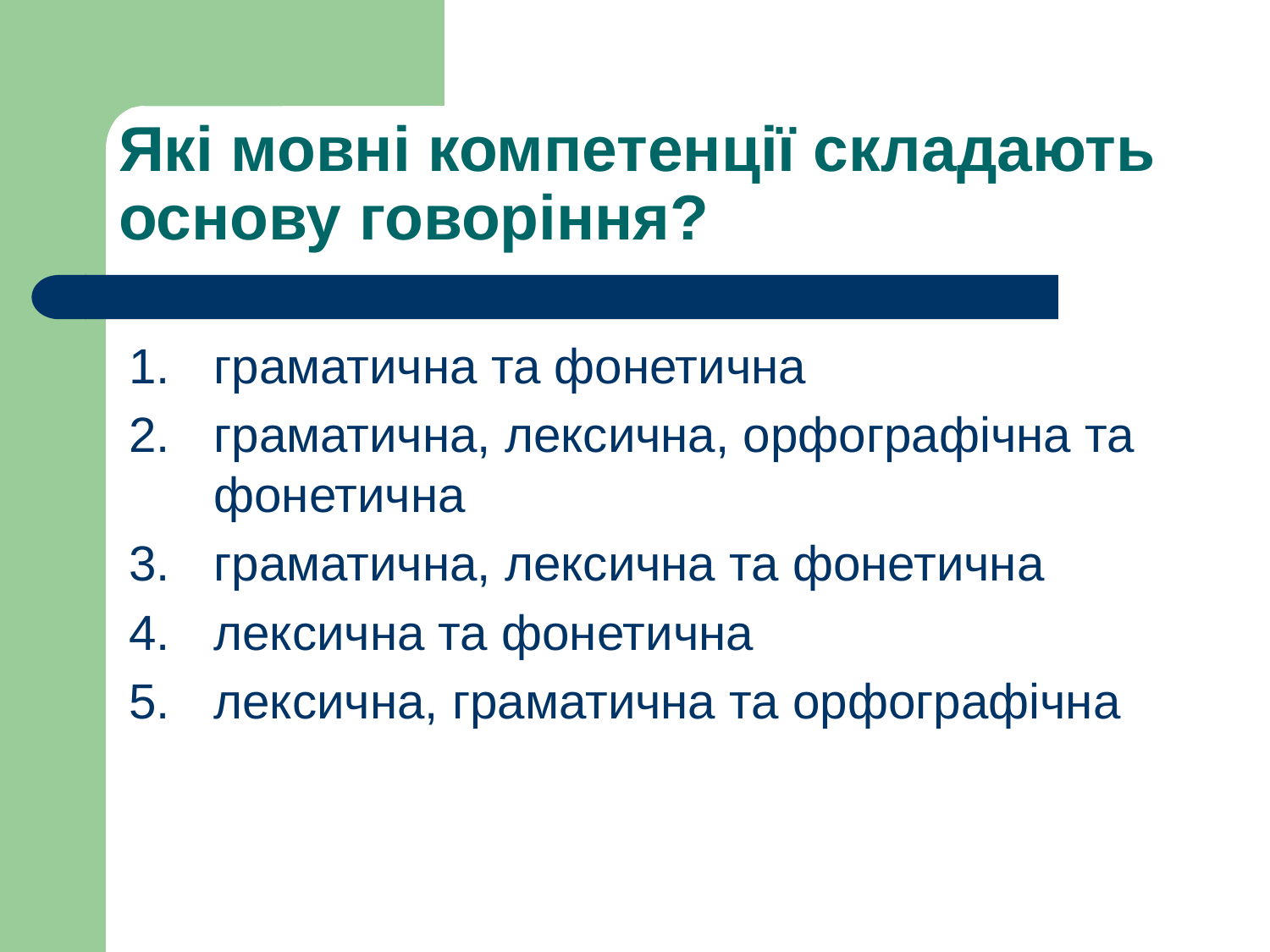

Які мовні компетенції складають основу говоріння?
граматична та фонетична
граматична, лексична, орфографічна та фонетична
граматична, лексична та фонетична
лексична та фонетична
лексична, граматична та орфографічна